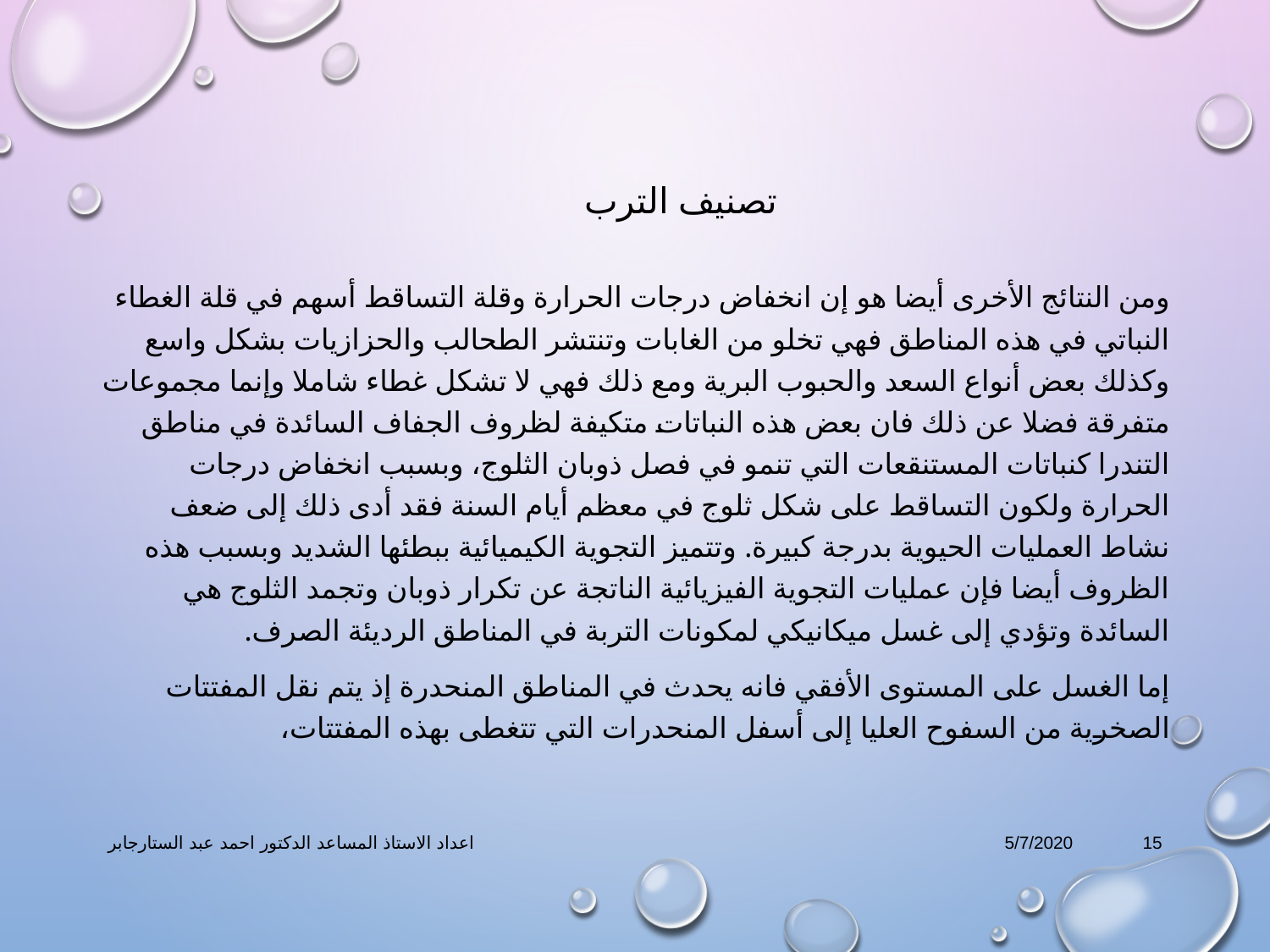

# تصنيف الترب
ومن النتائج الأخرى أيضا هو إن انخفاض درجات الحرارة وقلة التساقط أسهم في قلة الغطاء النباتي في هذه المناطق فهي تخلو من الغابات وتنتشر الطحالب والحزازيات بشكل واسع وكذلك بعض أنواع السعد والحبوب البرية ومع ذلك فهي لا تشكل غطاء شاملا وإنما مجموعات متفرقة فضلا عن ذلك فان بعض هذه النباتات متكيفة لظروف الجفاف السائدة في مناطق التندرا كنباتات المستنقعات التي تنمو في فصل ذوبان الثلوج، وبسبب انخفاض درجات الحرارة ولكون التساقط على شكل ثلوج في معظم أيام السنة فقد أدى ذلك إلى ضعف نشاط العمليات الحيوية بدرجة كبيرة. وتتميز التجوية الكيميائية ببطئها الشديد وبسبب هذه الظروف أيضا فإن عمليات التجوية الفيزيائية الناتجة عن تكرار ذوبان وتجمد الثلوج هي السائدة وتؤدي إلى غسل ميكانيكي لمكونات التربة في المناطق الرديئة الصرف.
إما الغسل على المستوى الأفقي فانه يحدث في المناطق المنحدرة إذ يتم نقل المفتتات الصخرية من السفوح العليا إلى أسفل المنحدرات التي تتغطى بهذه المفتتات،
اعداد الاستاذ المساعد الدكتور احمد عبد الستارجابر
5/7/2020
15